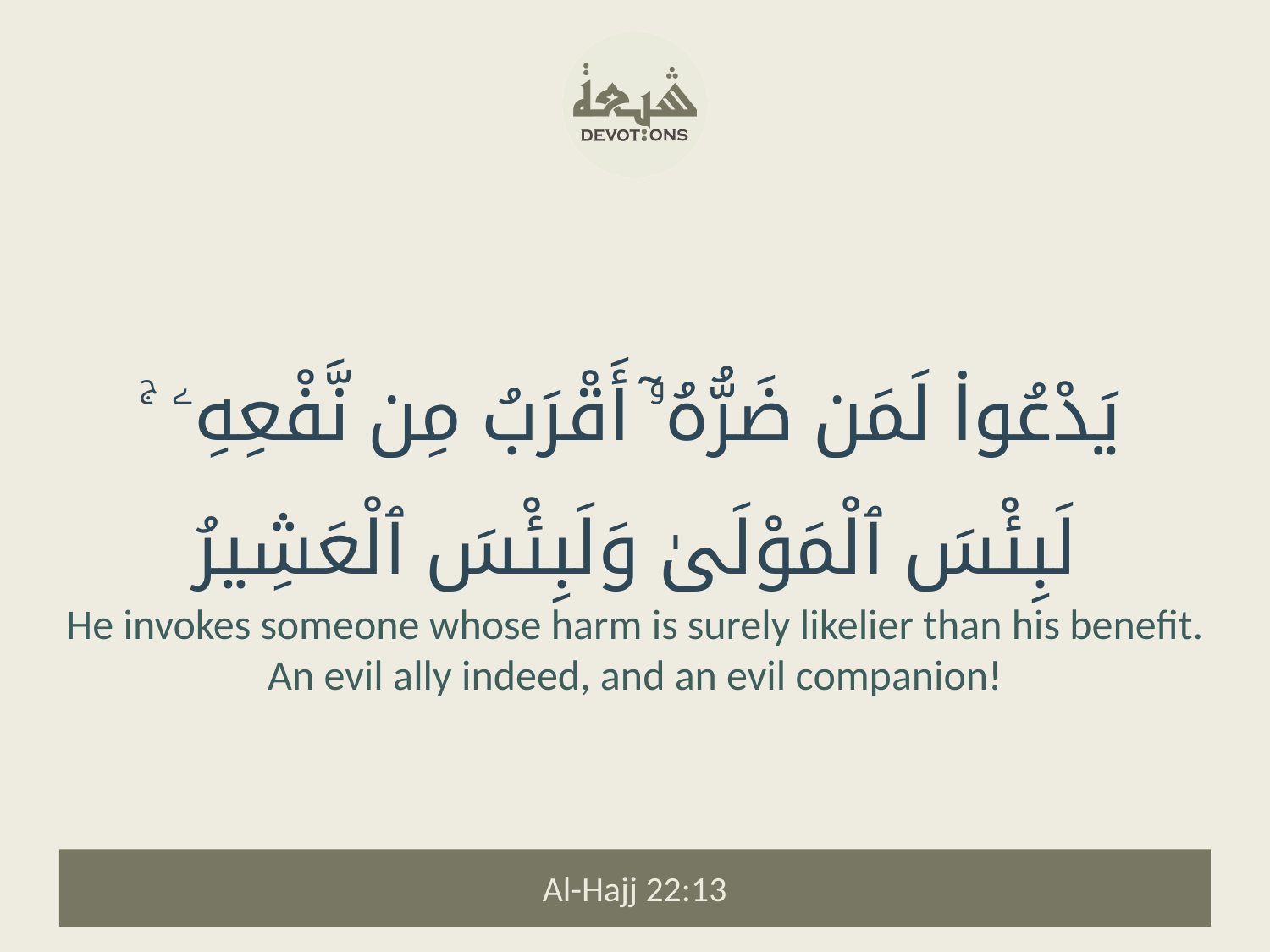

يَدْعُوا۟ لَمَن ضَرُّهُۥٓ أَقْرَبُ مِن نَّفْعِهِۦ ۚ لَبِئْسَ ٱلْمَوْلَىٰ وَلَبِئْسَ ٱلْعَشِيرُ
He invokes someone whose harm is surely likelier than his benefit. An evil ally indeed, and an evil companion!
Al-Hajj 22:13